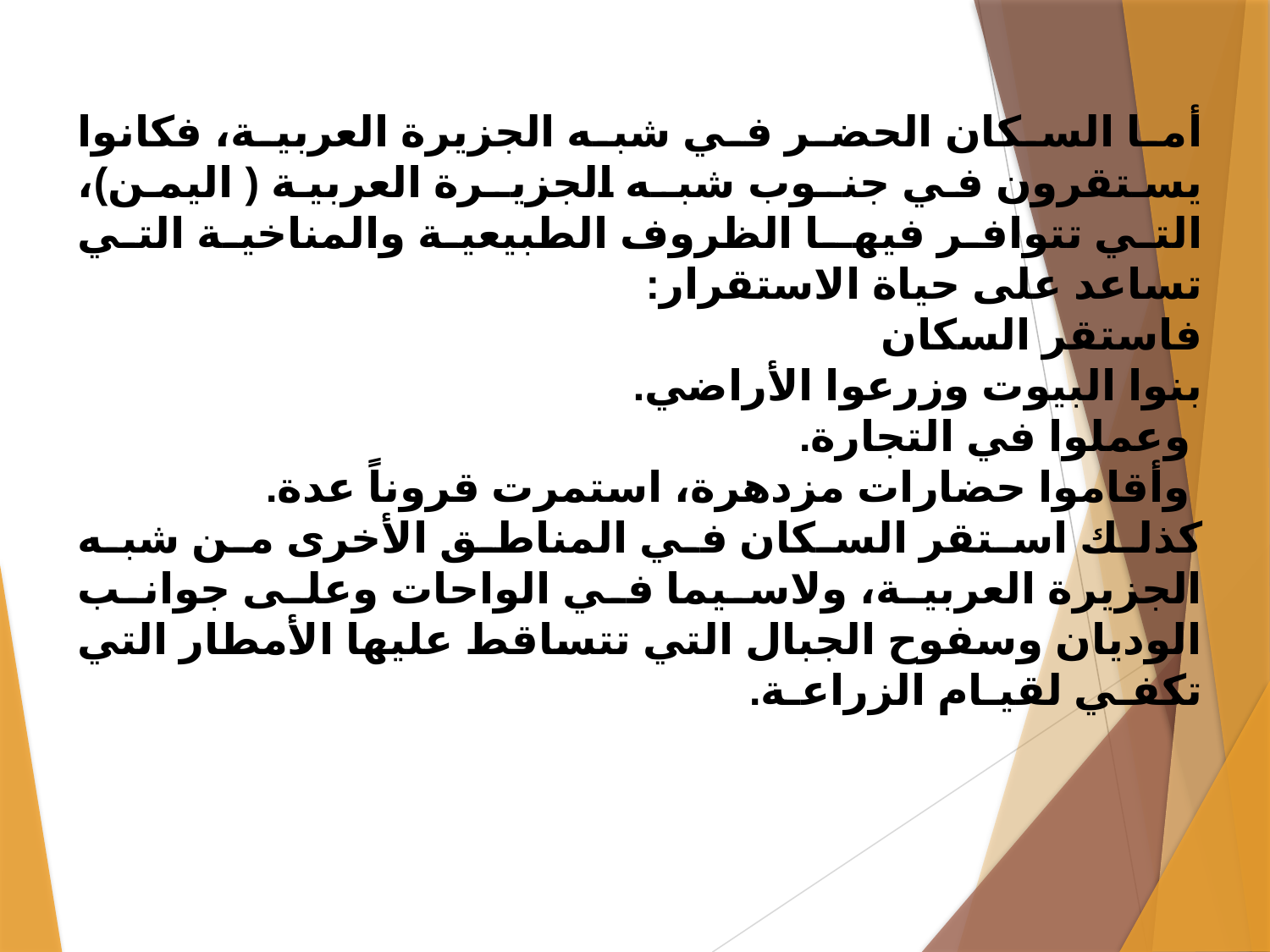

أما السكان الحضر في شبه الجزيرة العربية، فكانوا يستقرون في جنـوب شبـه الجزيـرة العربية ( اليمن)، التي تتوافر فيهـا الظروف الطبيعية والمناخية التي تساعد على حياة الاستقرار:
فاستقر السكان
بنوا البيوت وزرعوا الأراضي.
 وعملوا في التجارة.
 وأقاموا حضارات مزدهرة، استمرت قروناً عدة.
كذلك استقر السكان في المناطق الأخرى من شبه الجزيرة العربية، ولاسيما في الواحات وعلى جوانب الوديان وسفوح الجبال التي تتساقط عليها الأمطار التي تكفـي لقيـام الزراعـة.